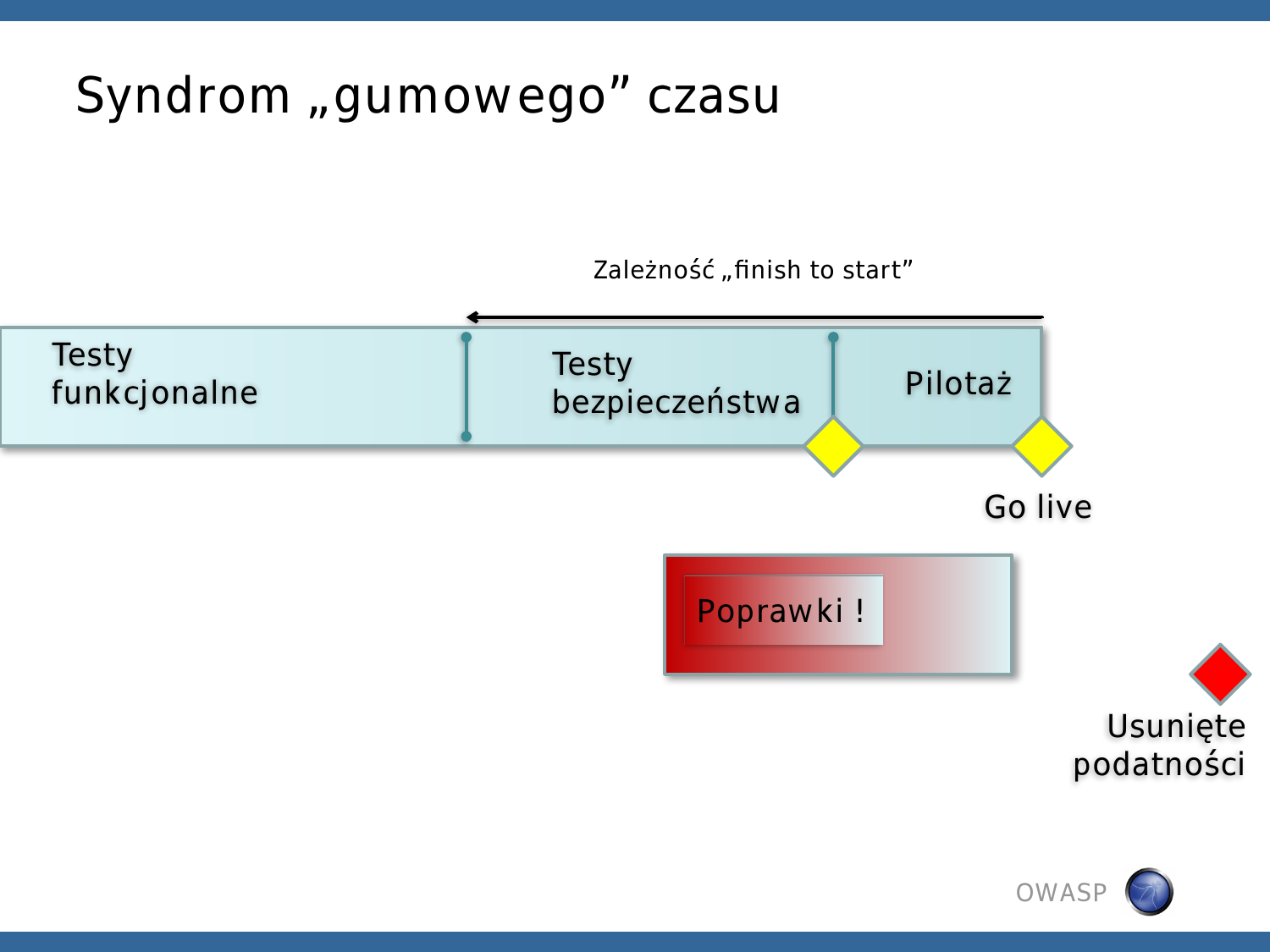

# Syndrom „gumowego” czasu
Zależność „finish to start”

Testy funkcjonalne
Testy bezpieczeństwa
Pilotaż

Go live

Poprawki !

Usunięte podatności